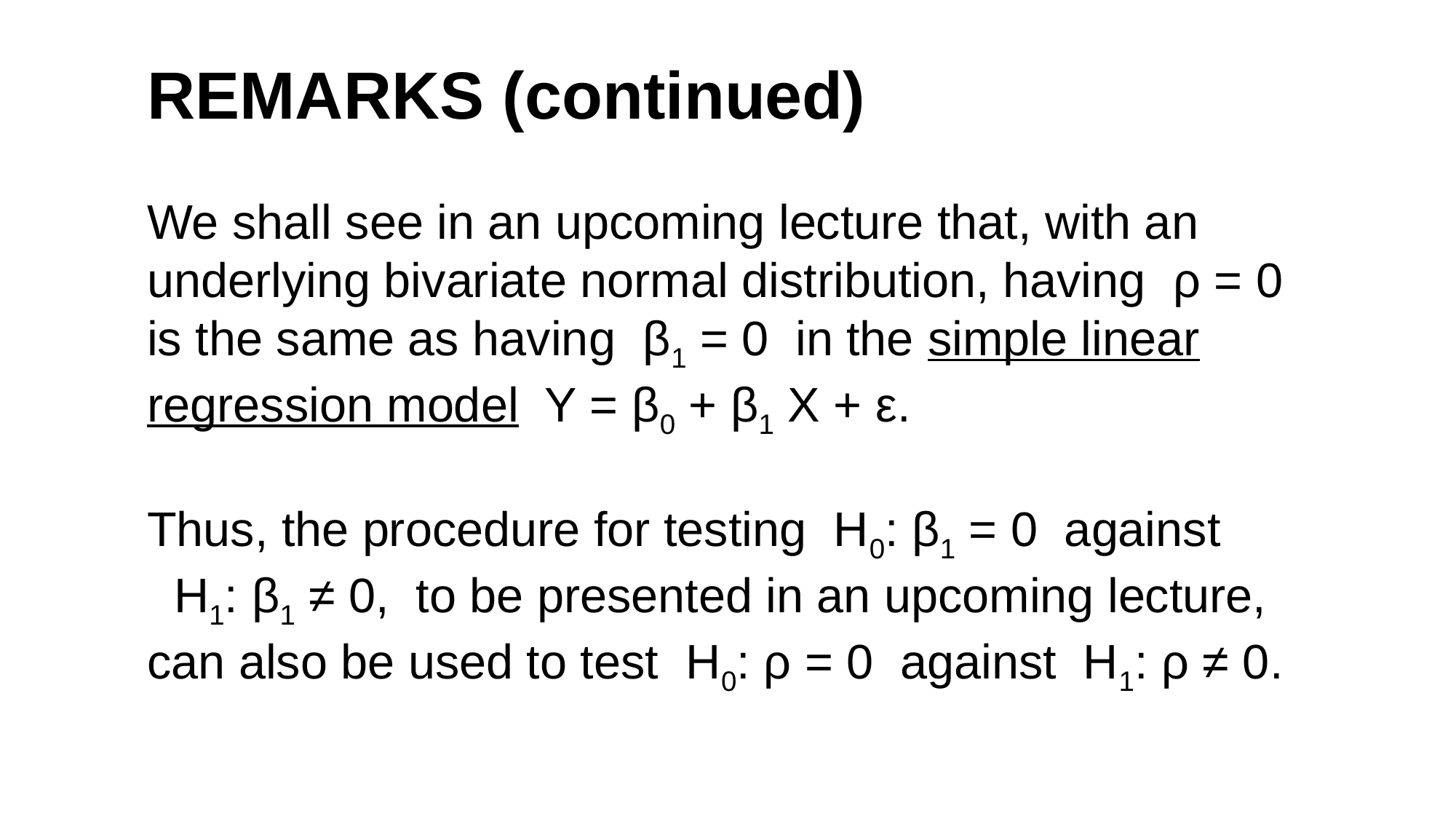

#
REMARKS (continued)

We shall see in an upcoming lecture that, with an underlying bivariate normal distribution, having  ρ = 0  is the same as having  β1 = 0  in the simple linear regression model  Y = β0 + β1 X + ε.

Thus, the procedure for testing  H0: β1 = 0  against         H1: β1 ≠ 0,  to be presented in an upcoming lecture, can also be used to test  H0: ρ = 0  against  H1: ρ ≠ 0.